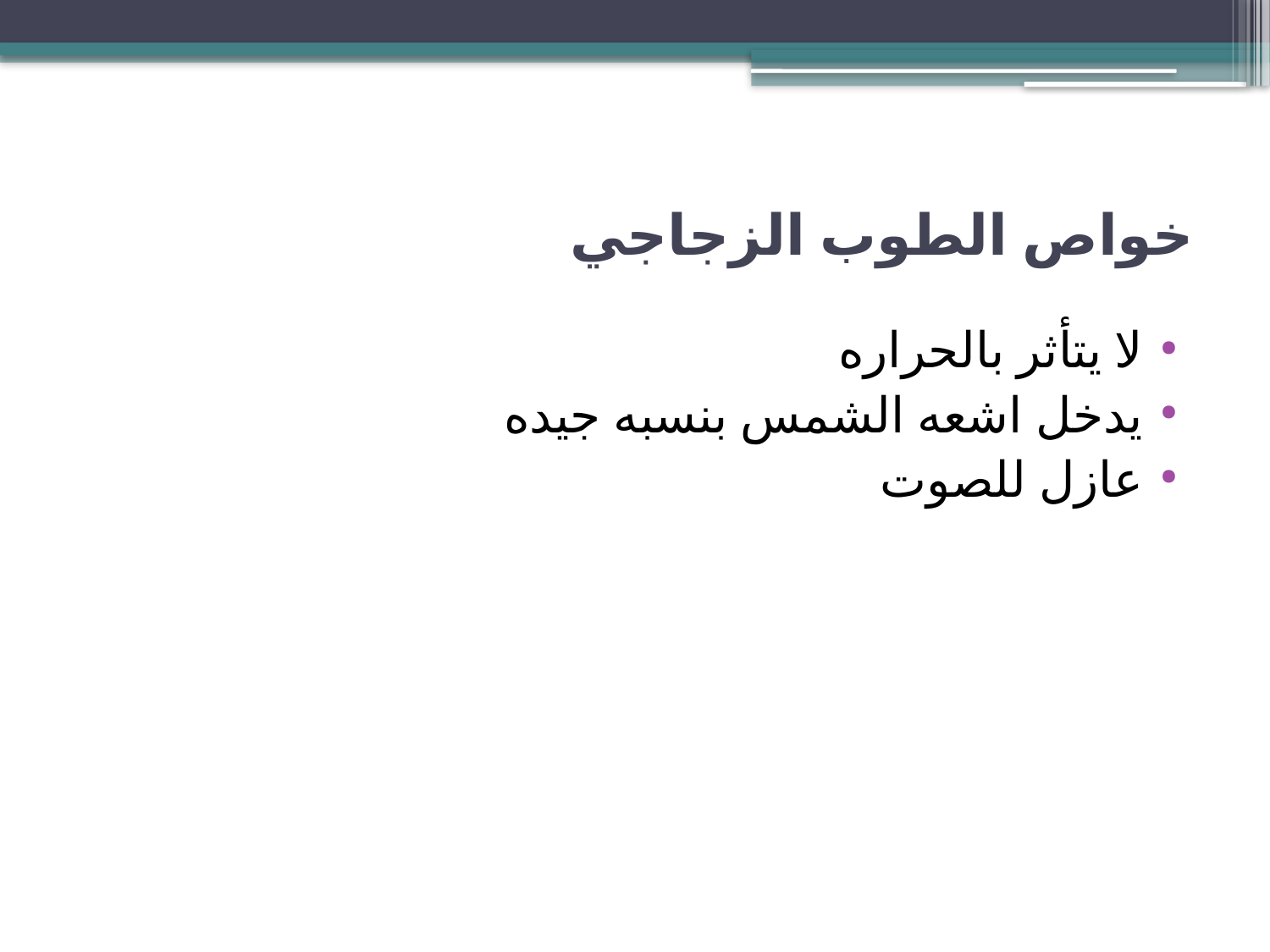

# خواص الطوب الزجاجي
لا يتأثر بالحراره
يدخل اشعه الشمس بنسبه جيده
عازل للصوت